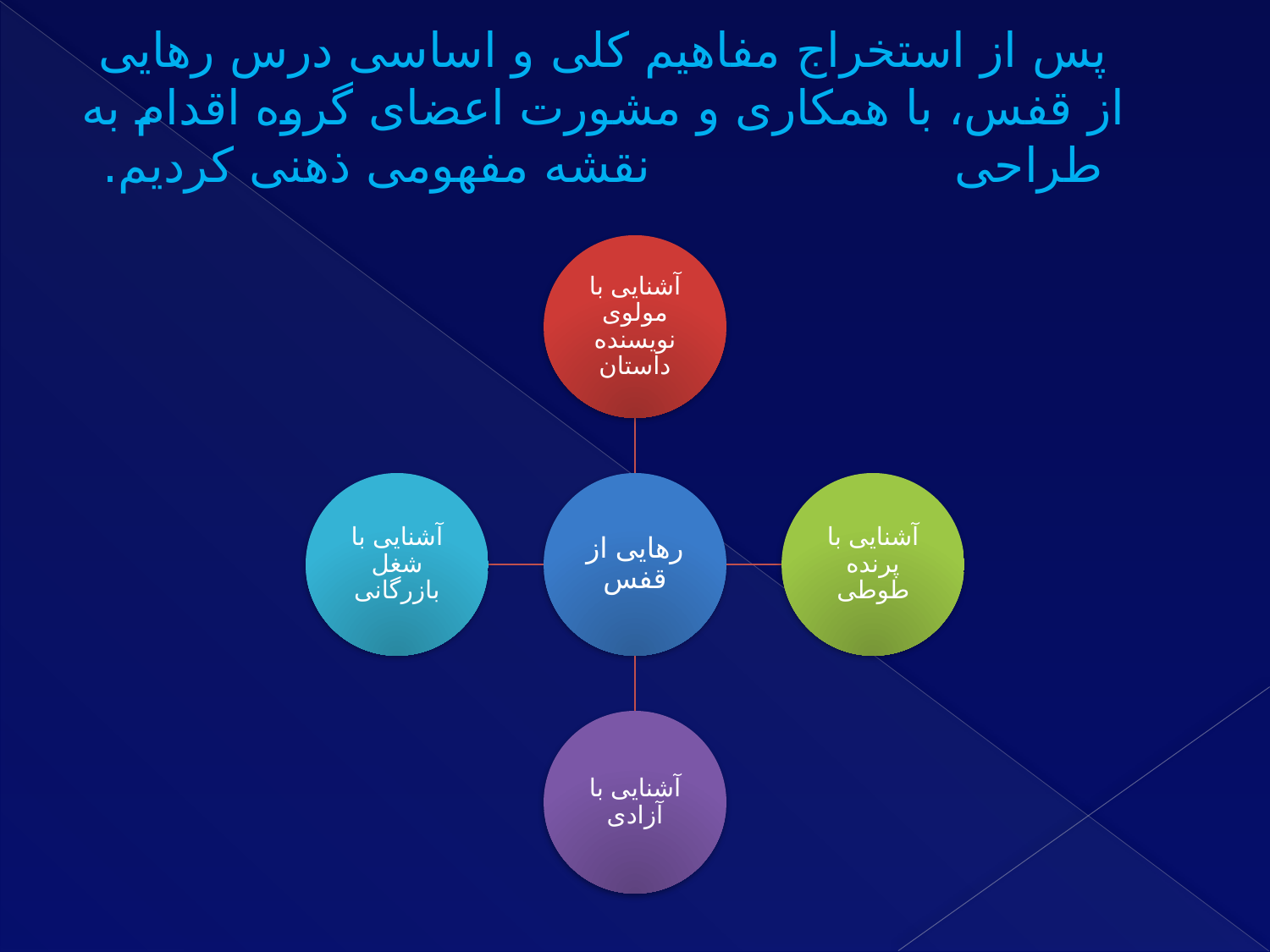

# پس از استخراج مفاهیم کلی و اساسی درس رهایی از قفس، با همکاری و مشورت اعضای گروه اقدام به طراحی                    نقشه مفهومی ذهنی کردیم.
رهایی از قفس

آشنایی با مولوی نویسنده داستان

آشنایی با پرنده طوطی

آشنایی با آزادی

آشنایی با شغل بازرگانی